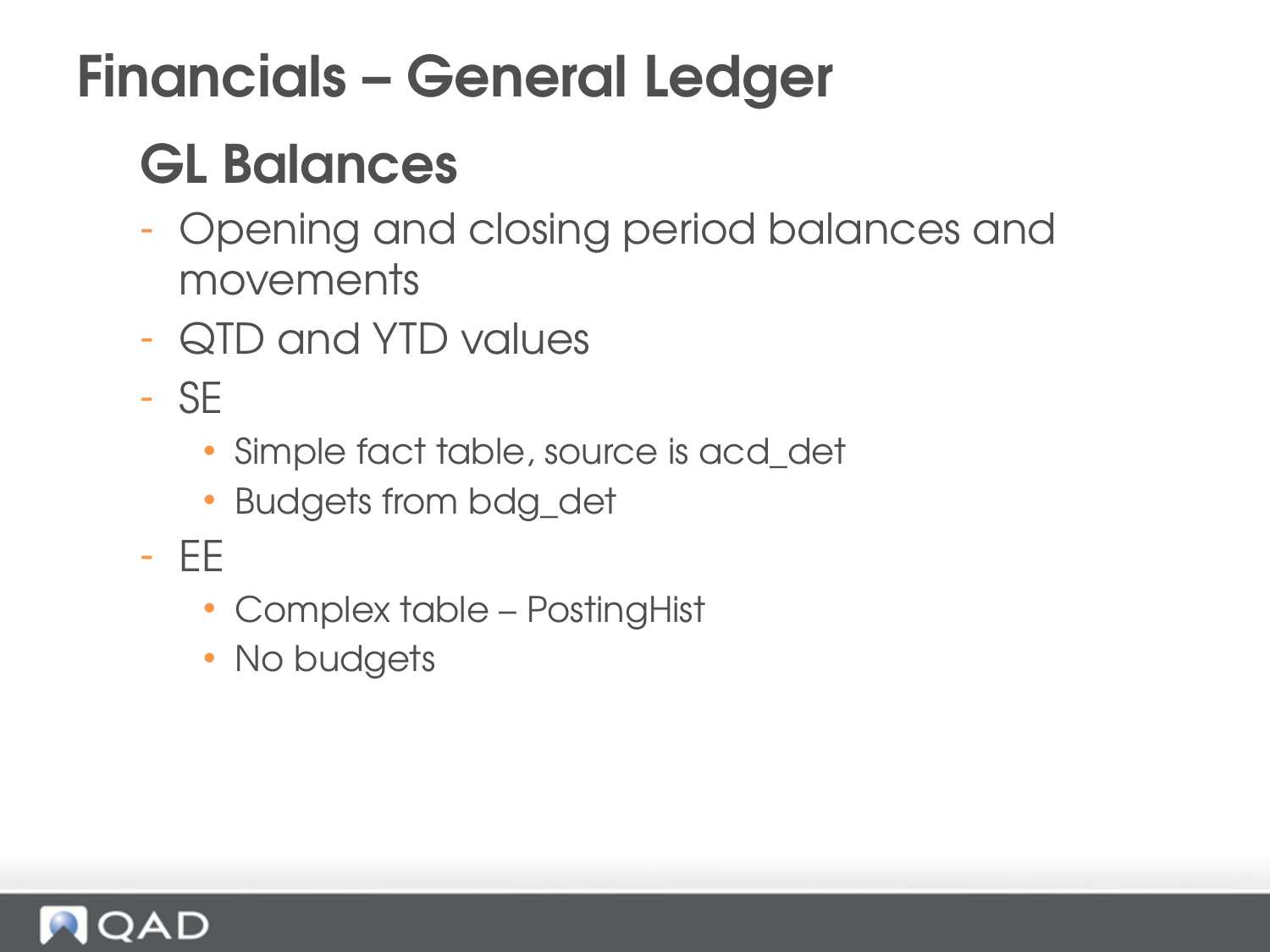

# Financials – General Ledger
GL Balances
Opening and closing period balances and movements
QTD and YTD values
SE
Simple fact table, source is acd_det
Budgets from bdg_det
EE
Complex table – PostingHist
No budgets